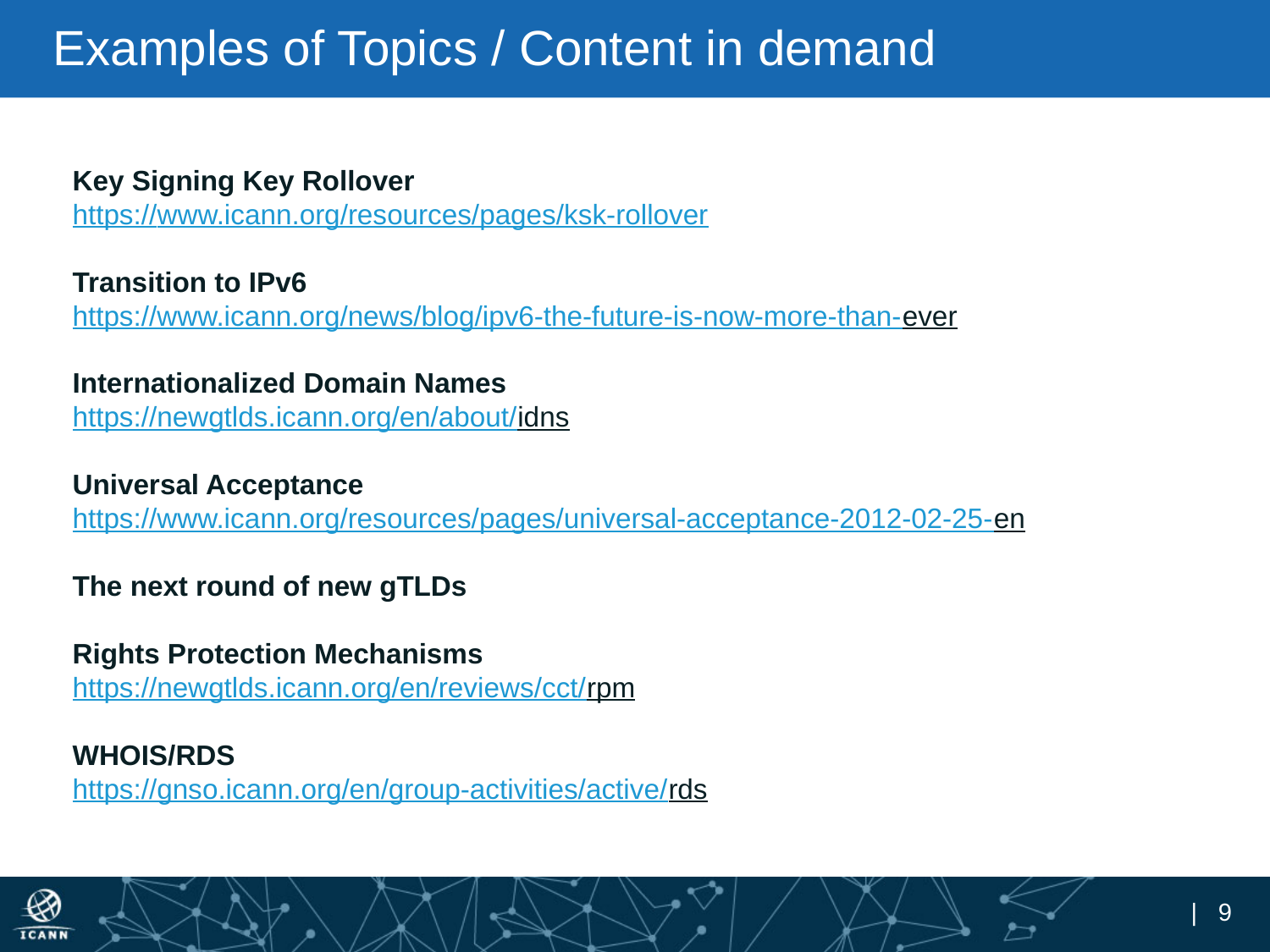

# Examples of Topics / Content in demand
Key Signing Key Rollover
https://www.icann.org/resources/pages/ksk-rollover

Transition to IPv6
https://www.icann.org/news/blog/ipv6-the-future-is-now-more-than-ever
Internationalized Domain Names
https://newgtlds.icann.org/en/about/idns
Universal Acceptance
https://www.icann.org/resources/pages/universal-acceptance-2012-02-25-en
The next round of new gTLDs
Rights Protection Mechanisms
https://newgtlds.icann.org/en/reviews/cct/rpm
WHOIS/RDS
https://gnso.icann.org/en/group-activities/active/rds